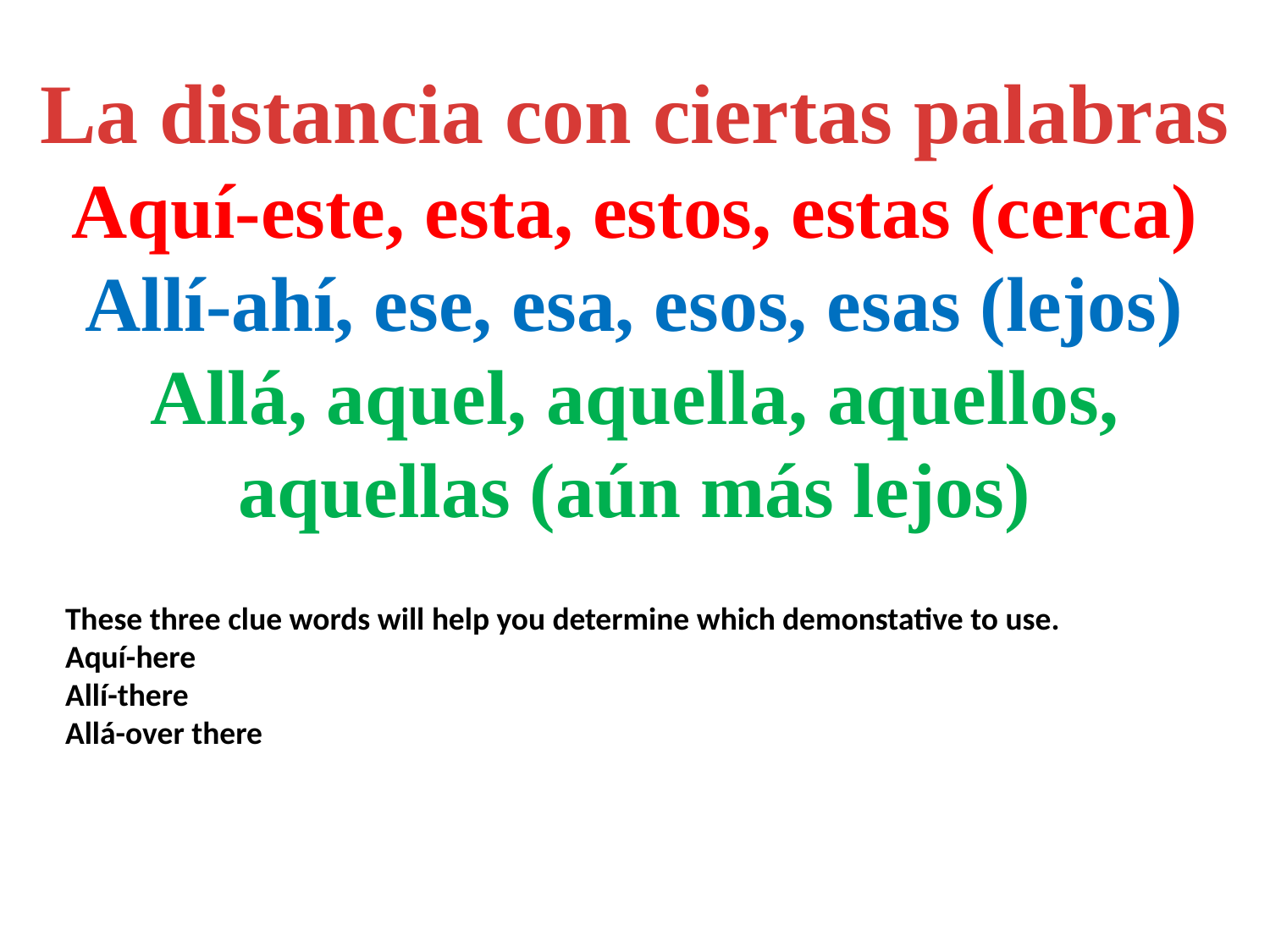

La distancia con ciertas palabras
Aquí-este, esta, estos, estas (cerca)
Allí-ahí, ese, esa, esos, esas (lejos)
Allá, aquel, aquella, aquellos, aquellas (aún más lejos)

These three clue words will help you determine which demonstative to use.
Aquí-here
Allí-there
Allá-over there